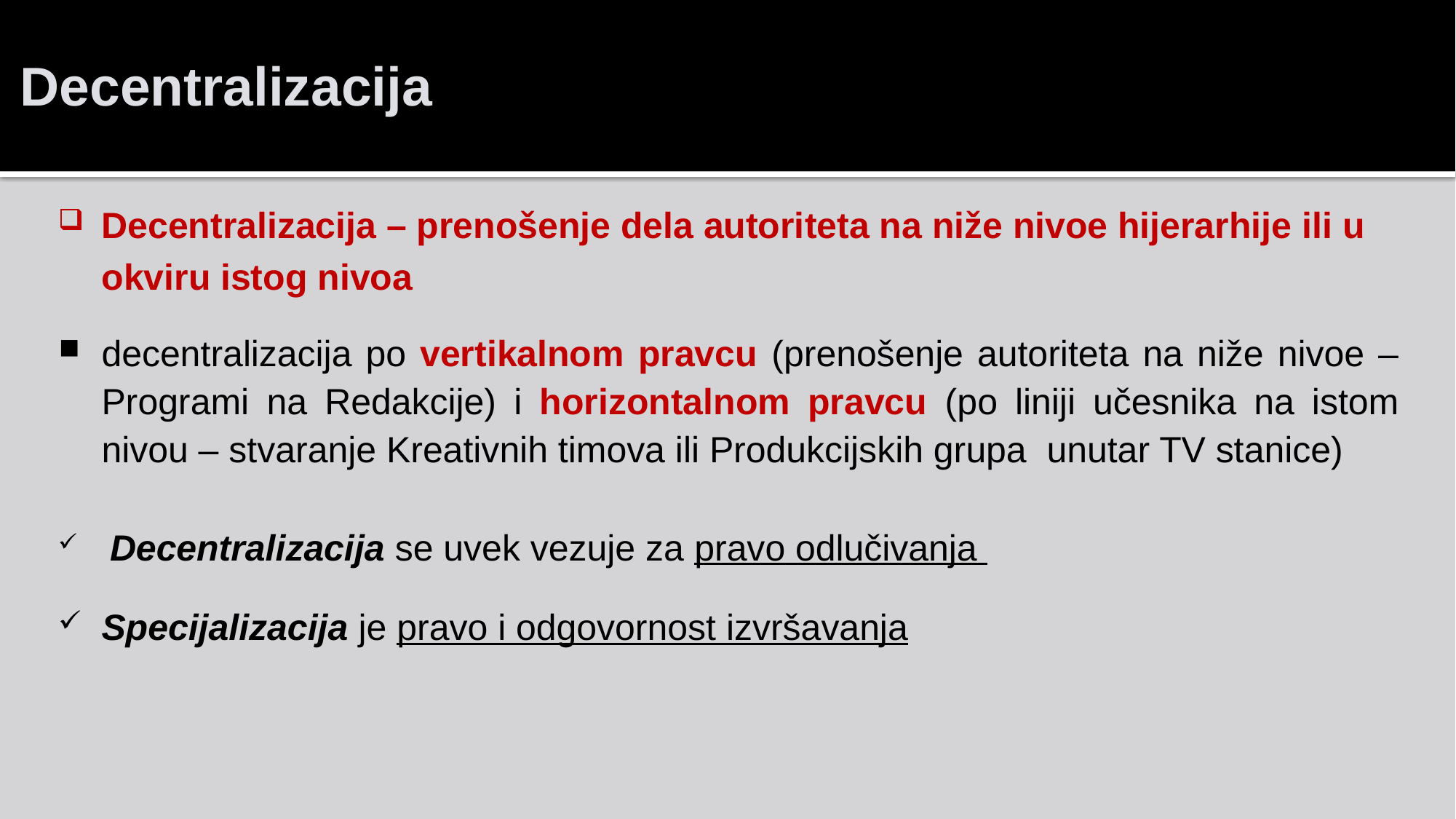

# Decentralizacija
Decentralizacija – prenošenje dela autoriteta na niže nivoe hijerarhije ili u okviru istog nivoa

decentralizacija po vertikalnom pravcu (prenošenje autoriteta na niže nivoe – Programi na Redakcije) i horizontalnom pravcu (po liniji učesnika na istom nivou – stvaranje Kreativnih timova ili Produkcijskih grupa  unutar TV stanice)

 Decentralizacija se uvek vezuje za pravo odlučivanja

Specijalizacija je pravo i odgovornost izvršavanja